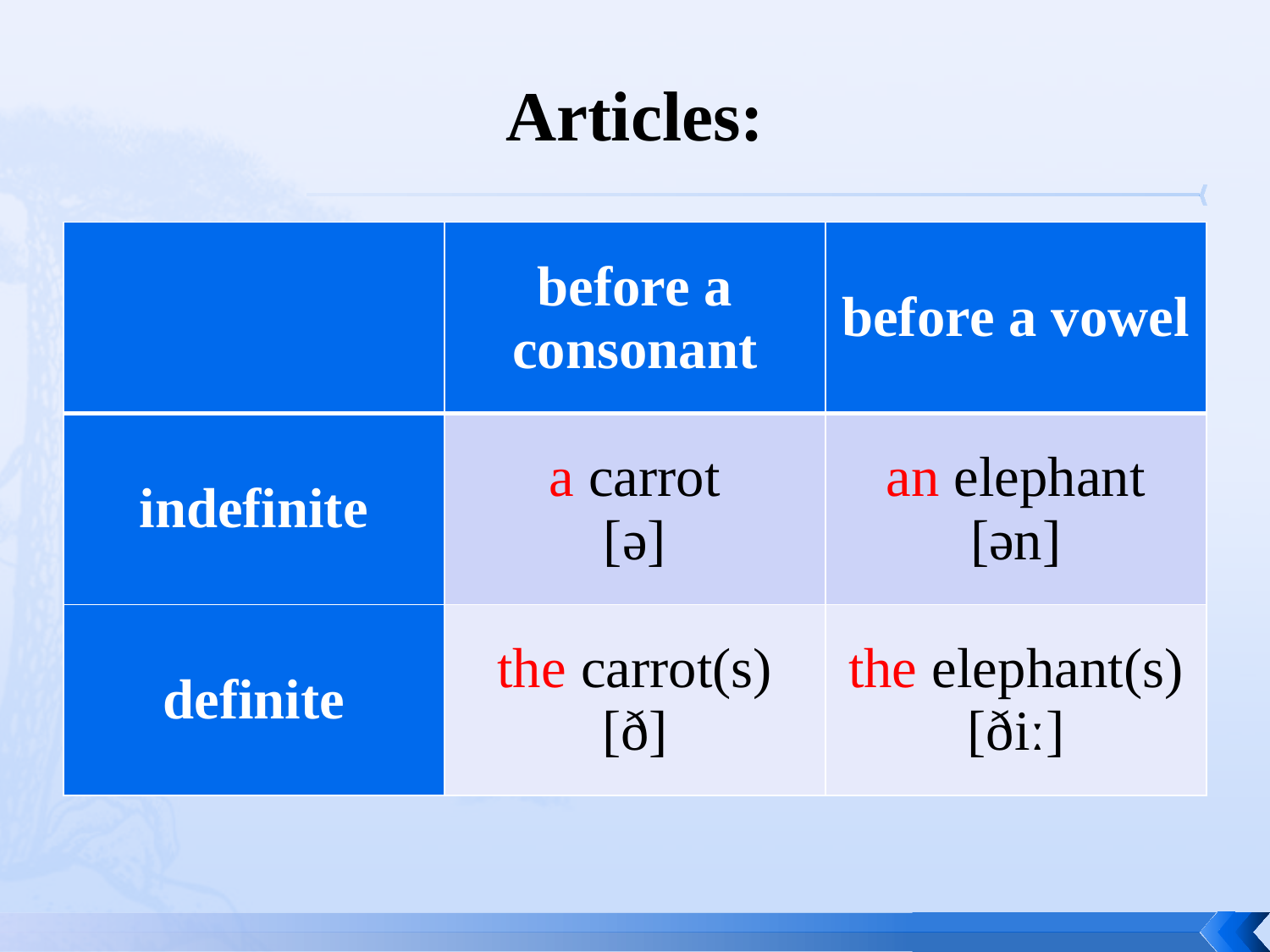

# Articles:
|  | before a consonant | before a vowel |
| --- | --- | --- |
| indefinite | a carrot [ə] | an elephant [ən] |
| definite | the carrot(s) [ð] | the elephant(s) [ðiː] |